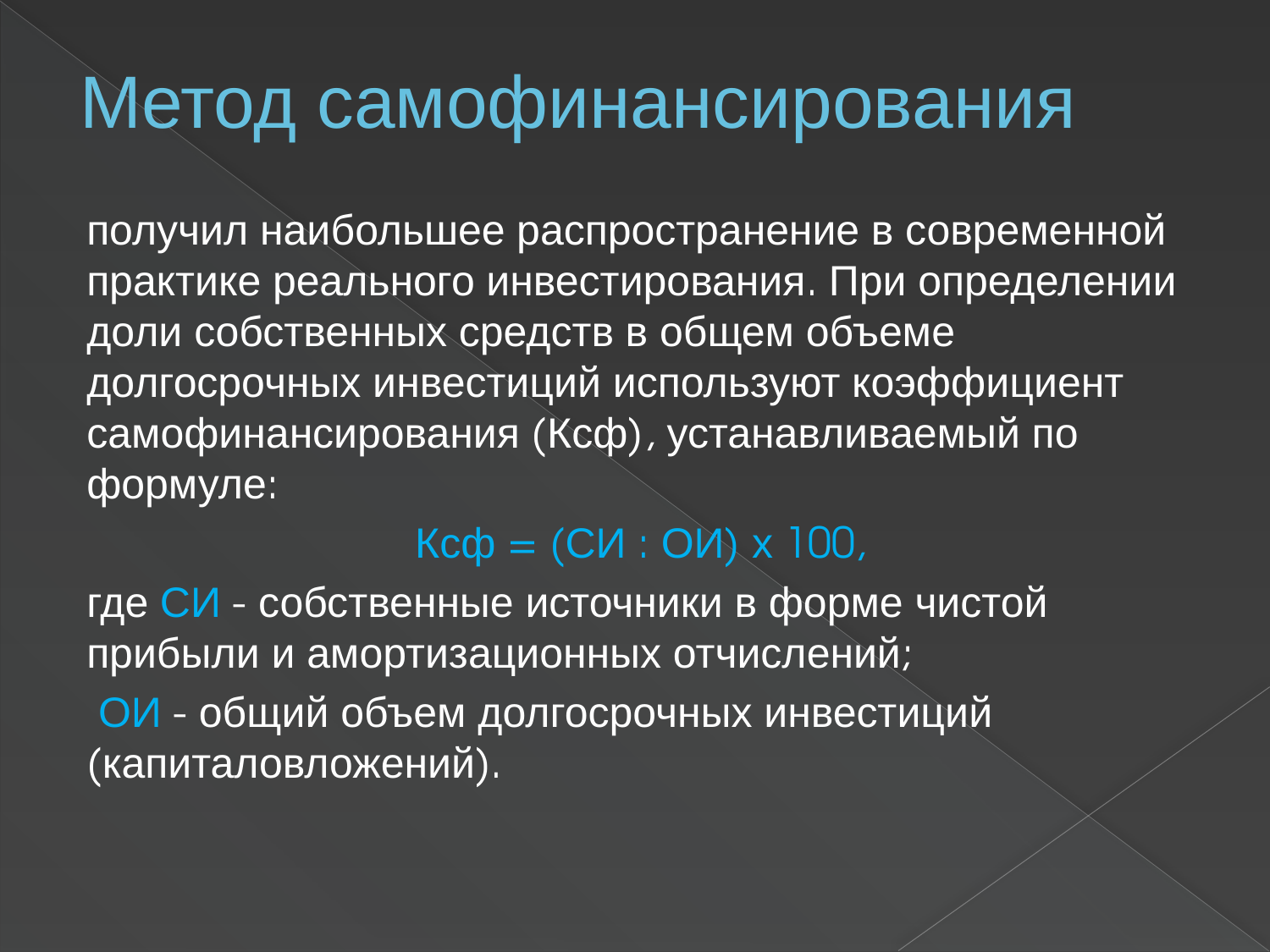

# Метод самофинансирования
получил наибольшее распространение в современной практике реального инвестирования. При определении доли собственных средств в общем объеме долгосрочных инвестиций используют коэффициент самофинансирования (Ксф), устанавливаемый по формуле:
Ксф = (СИ : ОИ) х 100,
где СИ - собственные источники в форме чистой прибыли и амортизационных отчислений;
 ОИ - общий объем долгосрочных инвестиций (капиталовложений).